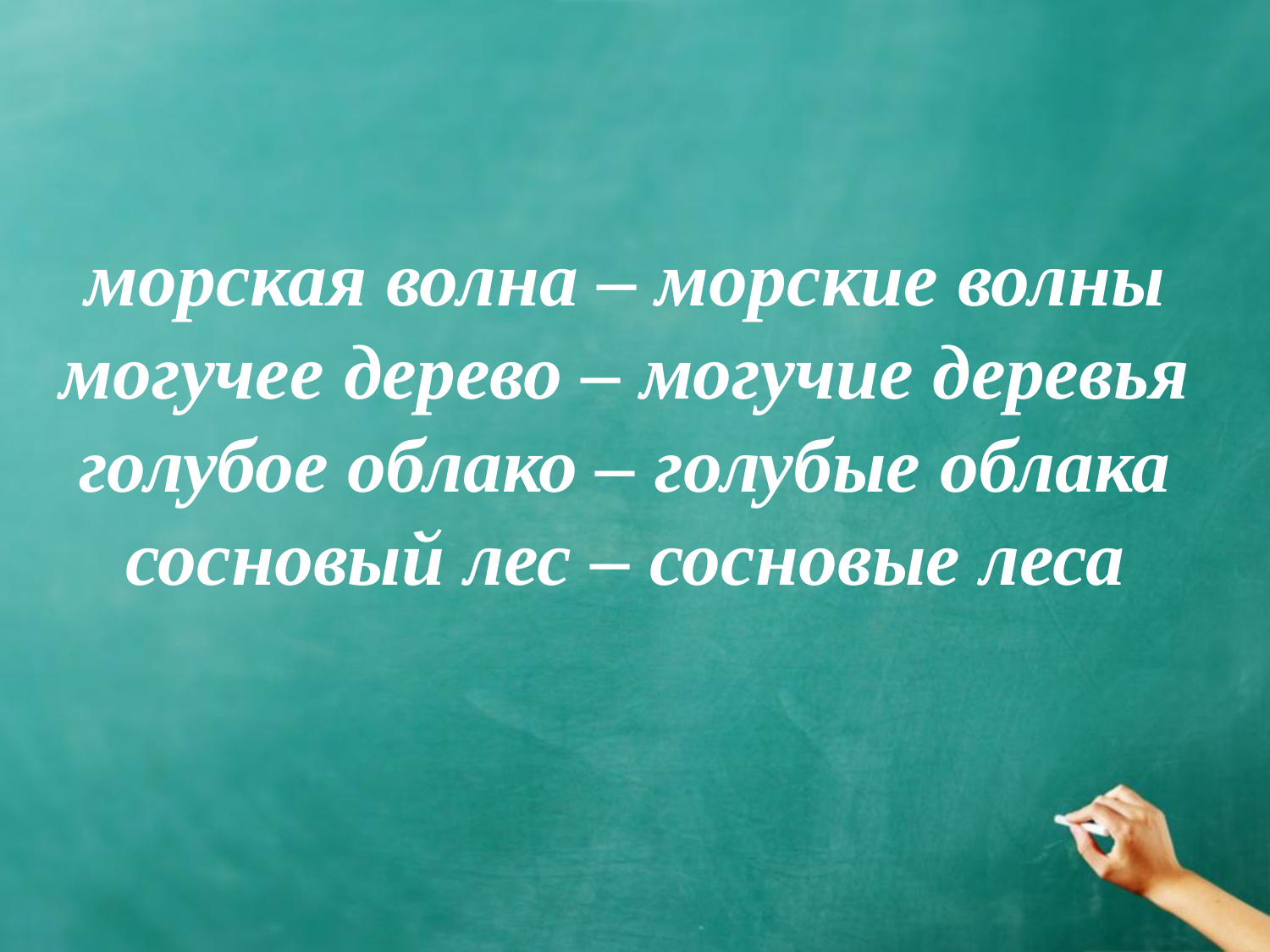

# морская волна – морские волны могучее дерево – могучие деревья голубое облако – голубые облака сосновый лес – сосновые леса